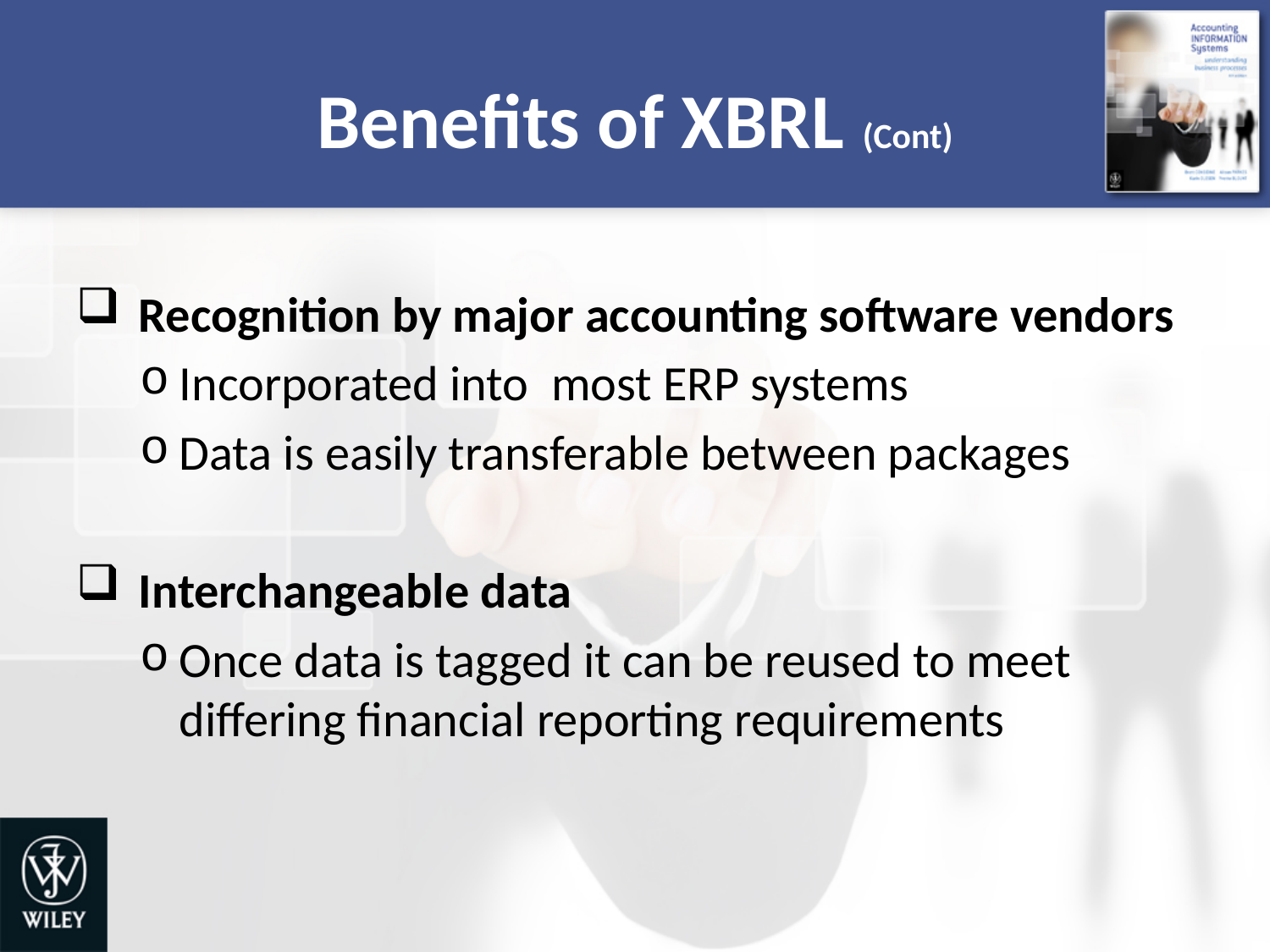

# Benefits of XBRL (Cont)
Recognition by major accounting software vendors
Incorporated into  most ERP systems
Data is easily transferable between packages

Interchangeable data
Once data is tagged it can be reused to meet differing financial reporting requirements